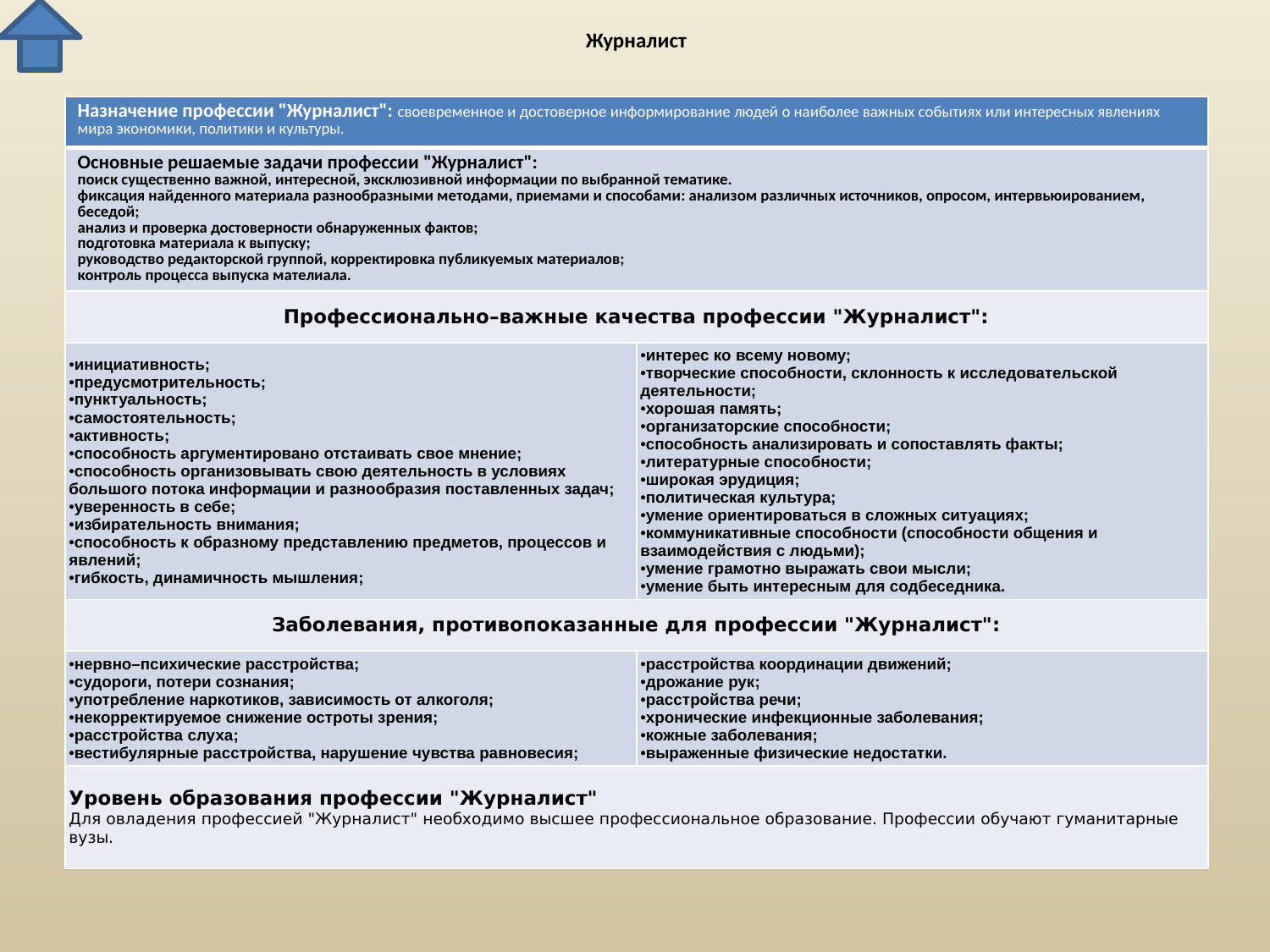

# Журналист
| Назначение профессии "Журналист": своевременное и достоверное информирование людей о наиболее важных событиях или интересных явлениях мира экономики, политики и культуры. |  |
| --- | --- |
| Основные решаемые задачи профессии "Журналист": поиск существенно важной, интересной, эксклюзивной информации по выбранной тематике. фиксация найденного материала разнообразными методами, приемами и способами: анализом различных источников, опросом, интервьюированием, беседой; анализ и проверка достоверности обнаруженных фактов; подготовка материала к выпуску; руководство редакторской группой, корректировка публикуемых материалов; контроль процесса выпуска мателиала. |  |
| Профессионально–важные качества профессии "Журналист": |  |
| инициативность; предусмотрительность; пунктуальность; самостоятельность; активность; способность аргументировано отстаивать свое мнение; способность организовывать свою деятельность в условиях большого потока информации и разнообразия поставленных задач; уверенность в себе; избирательность внимания; способность к образному представлению предметов, процессов и явлений; гибкость, динамичность мышления; | интерес ко всему новому; творческие способности, склонность к исследовательской деятельности; хорошая память; организаторские способности; способность анализировать и сопоставлять факты; литературные способности; широкая эрудиция; политическая культура; умение ориентироваться в сложных ситуациях; коммуникативные способности (способности общения и взаимодействия с людьми); умение грамотно выражать свои мысли; умение быть интересным для содбеседника. |
| Заболевания, противопоказанные для профессии "Журналист": |  |
| нервно–психические расстройства; судороги, потери сознания; употребление наркотиков, зависимость от алкоголя; некорректируемое снижение остроты зрения; расстройства слуха; вестибулярные расстройства, нарушение чувства равновесия; | расстройства координации движений; дрожание рук; расстройства речи; хронические инфекционные заболевания; кожные заболевания; выраженные физические недостатки. |
| Уровень образования профессии "Журналист" Для овладения профессией "Журналист" необходимо высшее профессиональное образование. Профессии обучают гуманитарные вузы. |  |